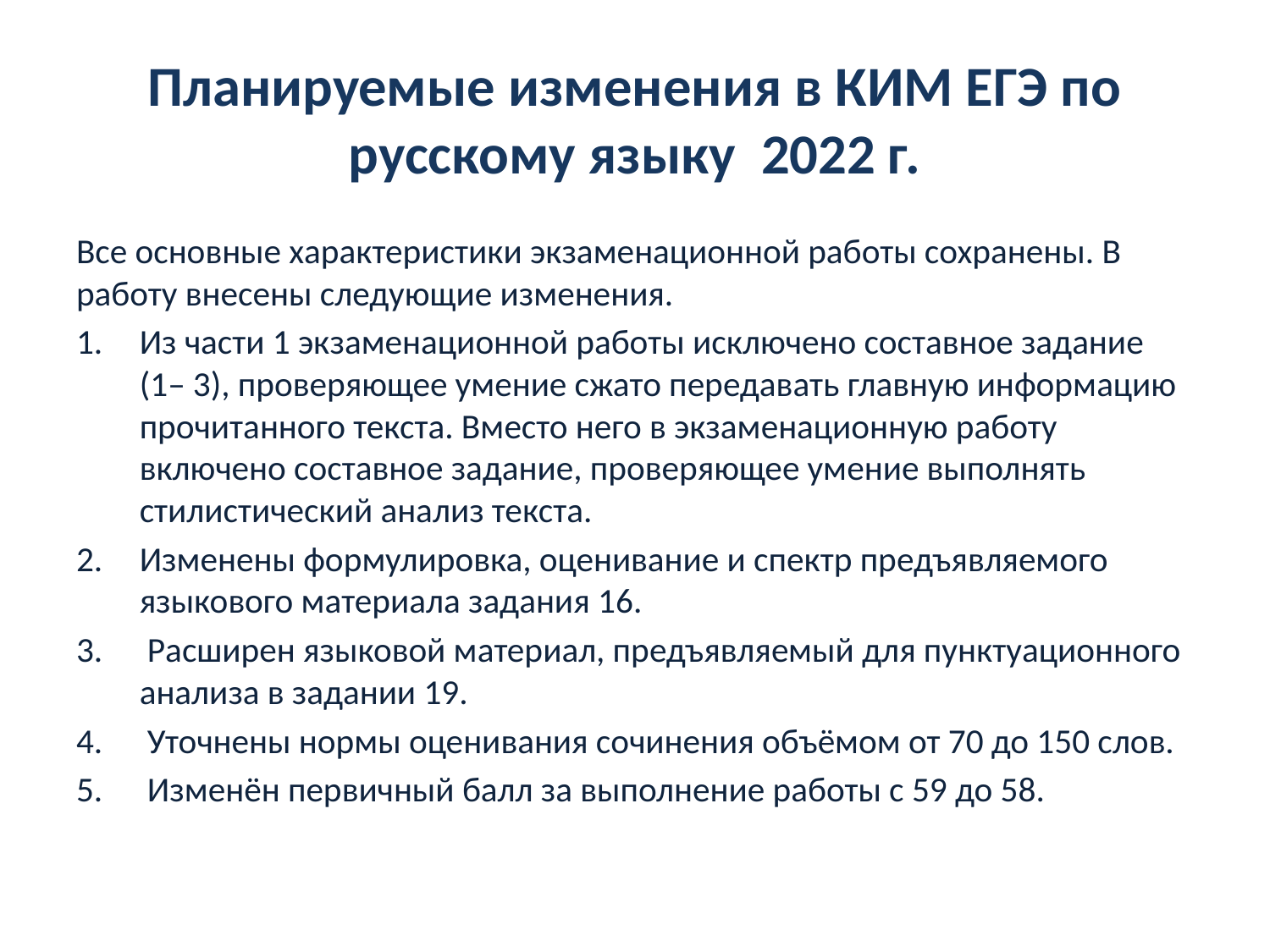

# Планируемые изменения в КИМ ЕГЭ по русскому языку  2022 г.
Все основные характеристики экзаменационной работы сохранены. В работу внесены следующие изменения.
Из части 1 экзаменационной работы исключено составное задание (1– 3), проверяющее умение сжато передавать главную информацию прочитанного текста. Вместо него в экзаменационную работу включено составное задание, проверяющее умение выполнять стилистический анализ текста.
Изменены формулировка, оценивание и спектр предъявляемого языкового материала задания 16.
 Расширен языковой материал, предъявляемый для пунктуационного анализа в задании 19.
 Уточнены нормы оценивания сочинения объёмом от 70 до 150 слов.
 Изменён первичный балл за выполнение работы с 59 до 58.